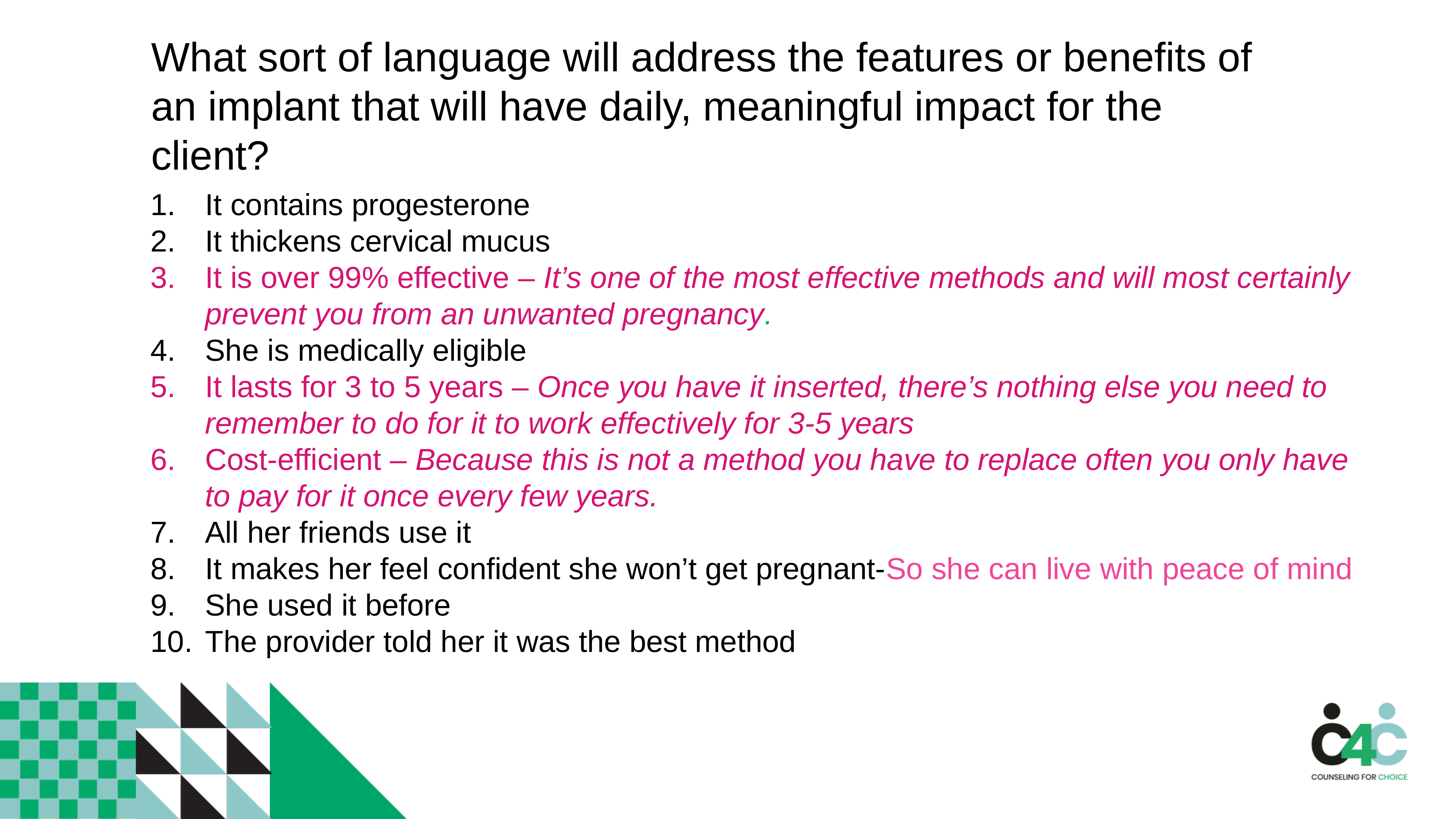

What sort of language will address the features or benefits of an implant that will have daily, meaningful impact for the client?
It contains progesterone
It thickens cervical mucus
It is over 99% effective – It’s one of the most effective methods and will most certainly prevent you from an unwanted pregnancy.
She is medically eligible
It lasts for 3 to 5 years – Once you have it inserted, there’s nothing else you need to remember to do for it to work effectively for 3-5 years
Cost-efficient – Because this is not a method you have to replace often you only have to pay for it once every few years.
All her friends use it
It makes her feel confident she won’t get pregnant-So she can live with peace of mind
She used it before
The provider told her it was the best method